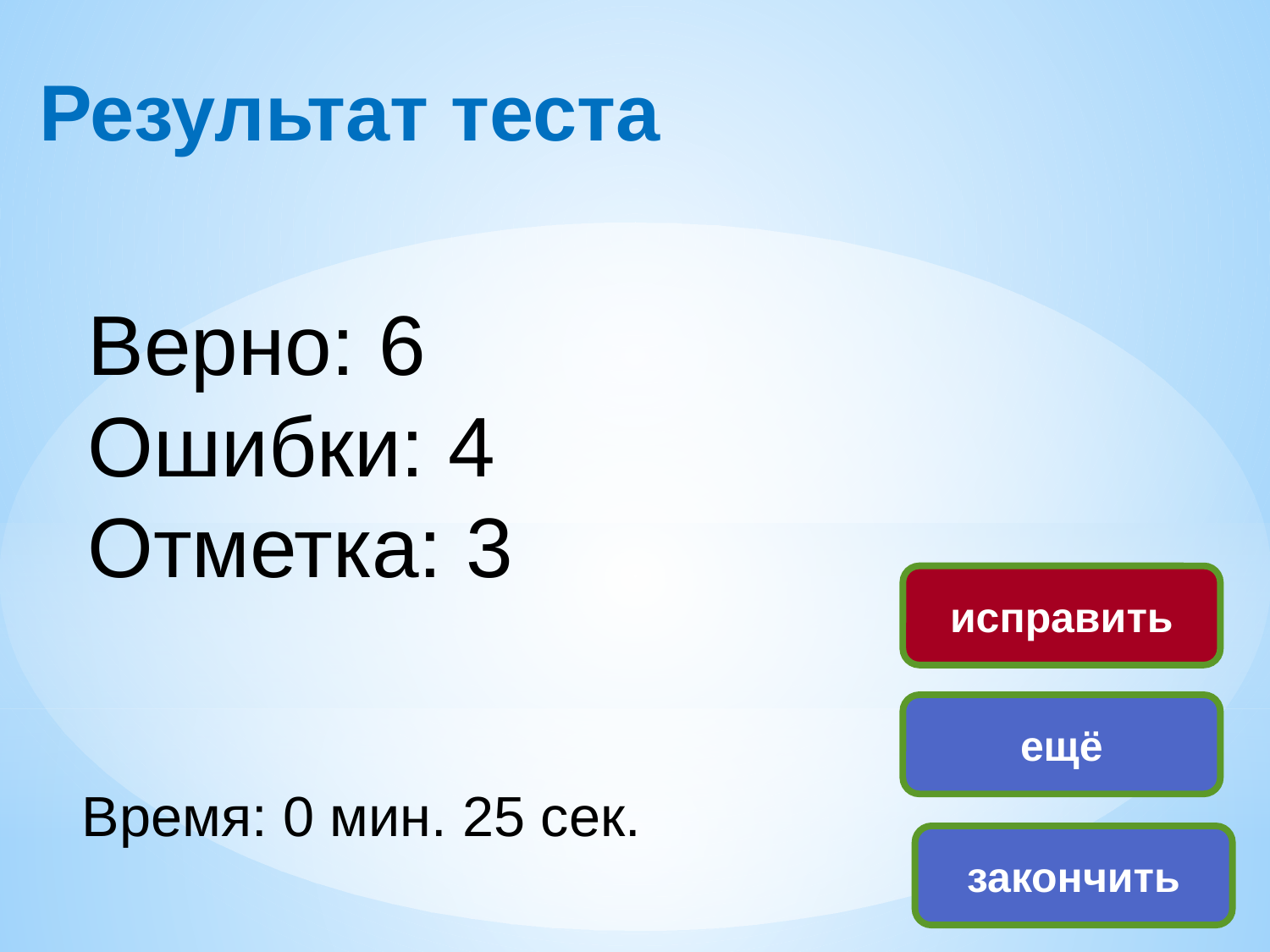

# Результат теста
Верно: 6
Ошибки: 4
Отметка: 3
исправить
ещё
Время: 0 мин. 25 сек.
закончить